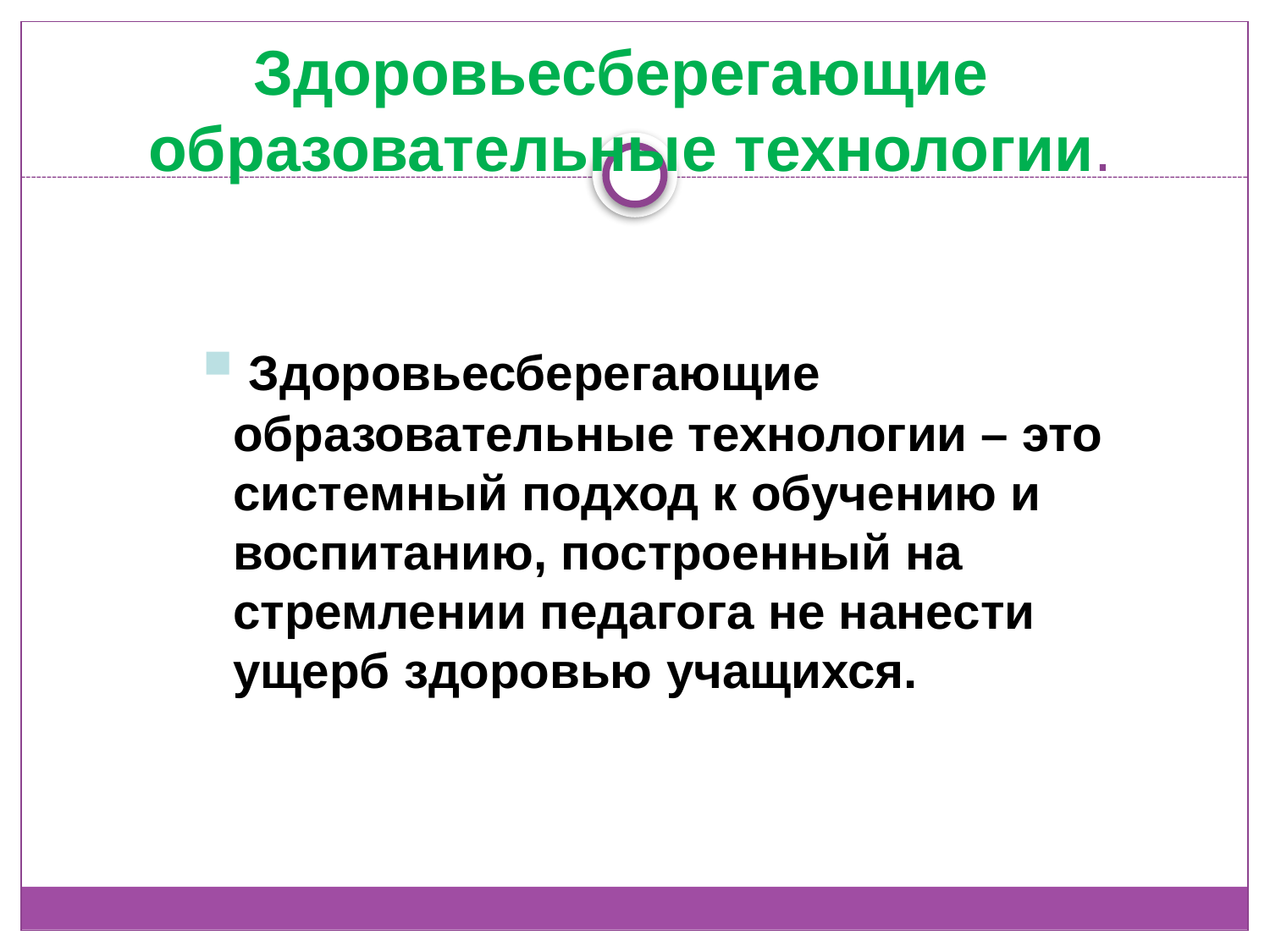

Здоровьесберегающие
образовательные технологии.
 Здоровьесберегающие образовательные технологии – это системный подход к обучению и воспитанию, построенный на стремлении педагога не нанести ущерб здоровью учащихся.